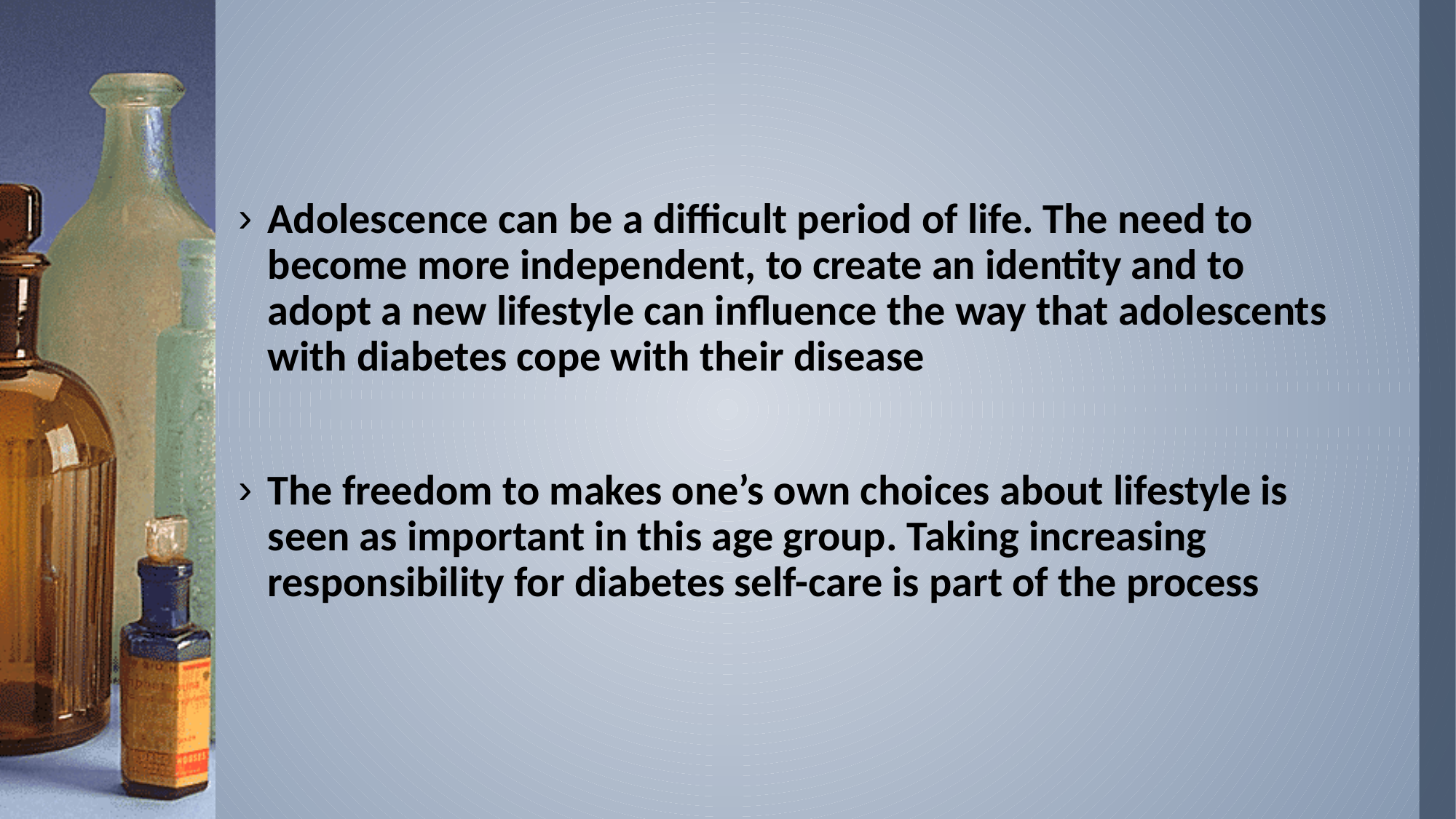

#
Adolescence can be a difficult period of life. The need to become more independent, to create an identity and to adopt a new lifestyle can influence the way that adolescents with diabetes cope with their disease

The freedom to makes one’s own choices about lifestyle is seen as important in this age group. Taking increasing responsibility for diabetes self-care is part of the process